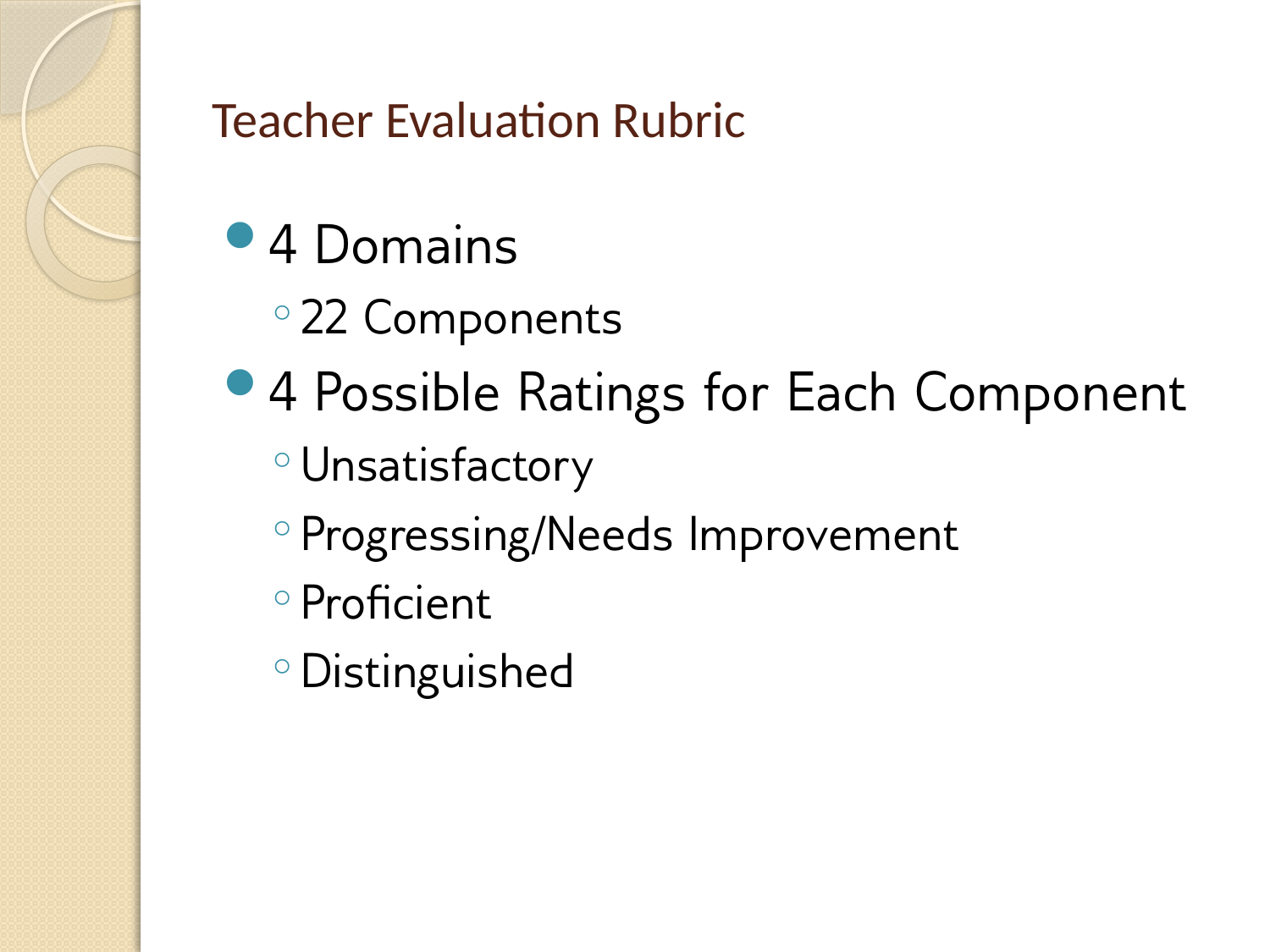

# Teacher Evaluation Rubric
4 Domains
22 Components
4 Possible Ratings for Each Component
Unsatisfactory
Progressing/Needs Improvement
Proficient
Distinguished